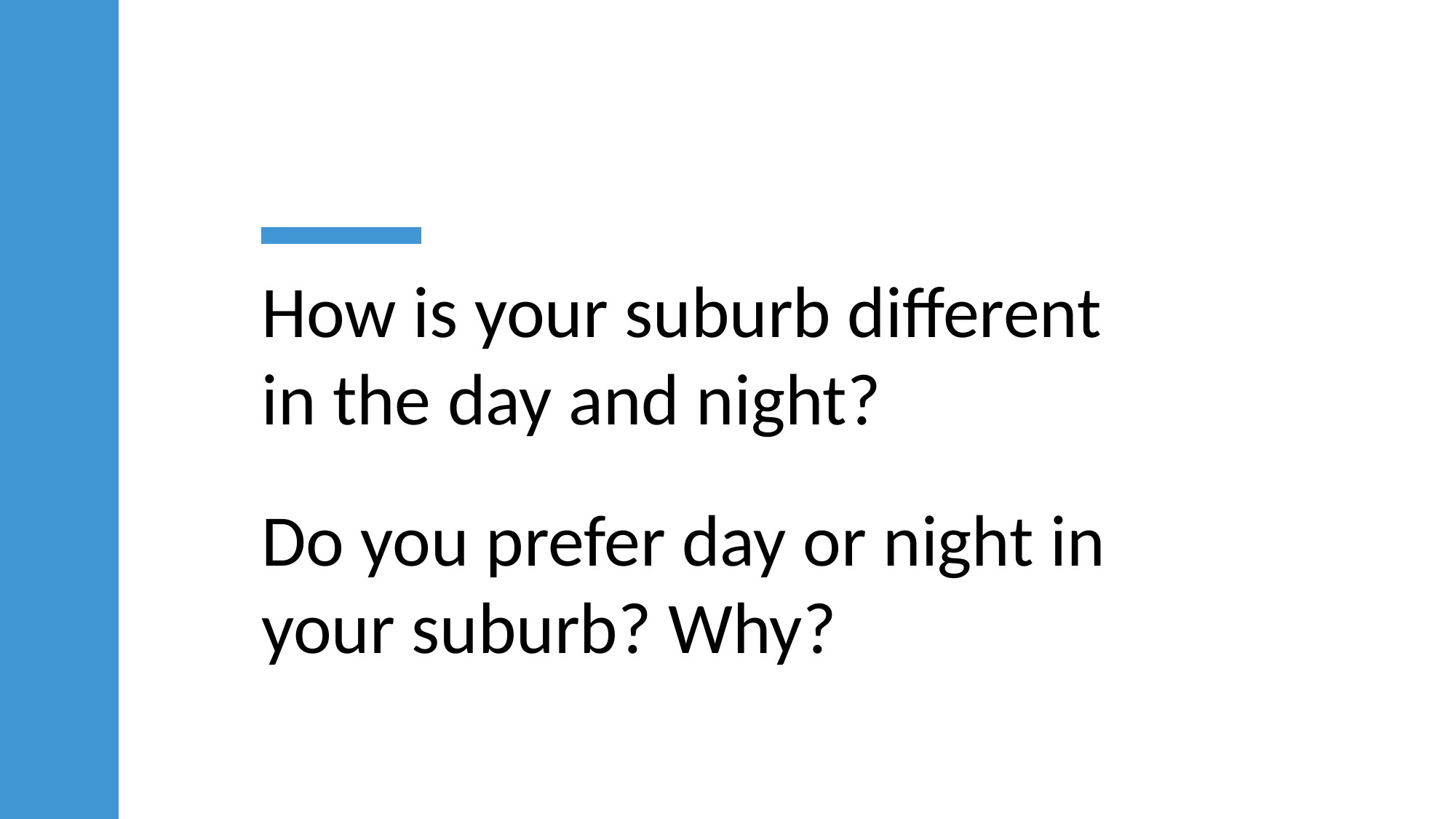

How is your suburb different in the day and night?
Do you prefer day or night in your suburb? Why?